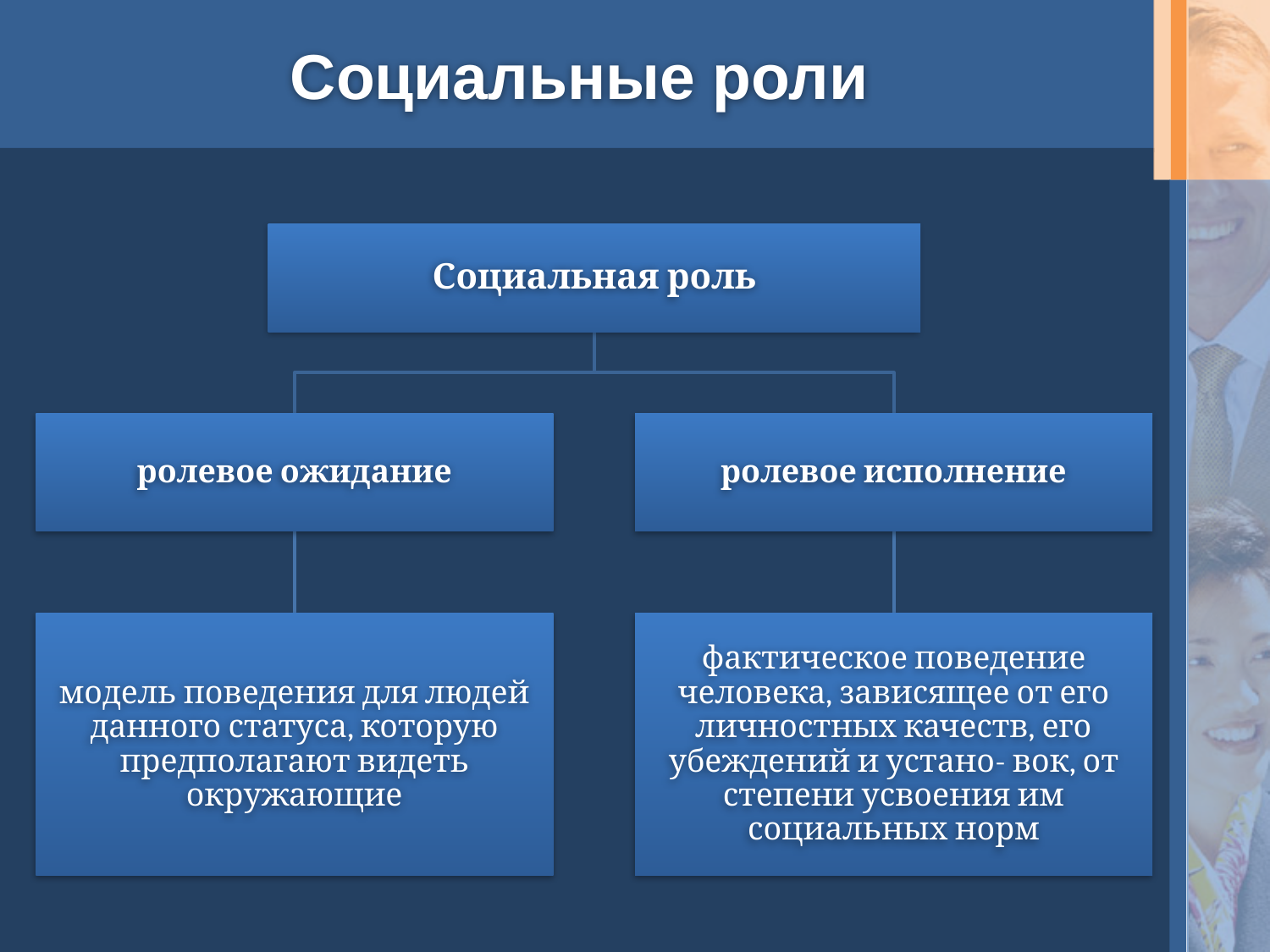

# Социальные роли

Социальная роль

ролевое ожидание

ролевое исполнение

модель поведения для людей данного статуса, которую предполагают видеть окружающие

фактическое поведение человека, зависящее от его личностных качеств, его убеждений и устано- вок, от степени усвоения им социальных норм